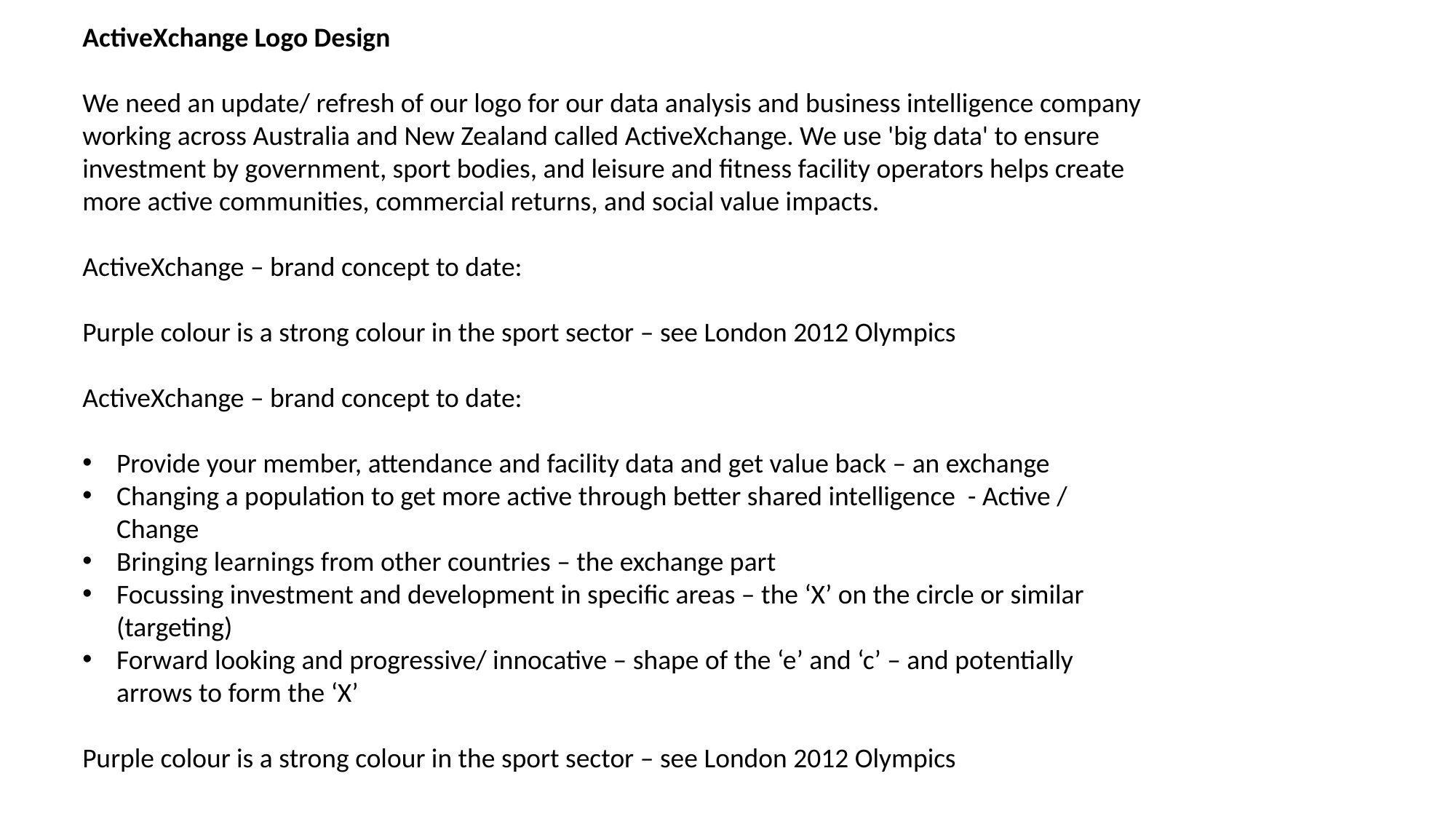

ActiveXchange Logo Design

We need an update/ refresh of our logo for our data analysis and business intelligence company working across Australia and New Zealand called ActiveXchange. We use 'big data' to ensure investment by government, sport bodies, and leisure and fitness facility operators helps create more active communities, commercial returns, and social value impacts.

ActiveXchange – brand concept to date:

Purple colour is a strong colour in the sport sector – see London 2012 Olympics

ActiveXchange – brand concept to date:

Provide your member, attendance and facility data and get value back – an exchange
Changing a population to get more active through better shared intelligence  - Active / Change
Bringing learnings from other countries – the exchange part
Focussing investment and development in specific areas – the ‘X’ on the circle or similar (targeting)
Forward looking and progressive/ innocative – shape of the ‘e’ and ‘c’ – and potentially arrows to form the ‘X’

Purple colour is a strong colour in the sport sector – see London 2012 Olympics